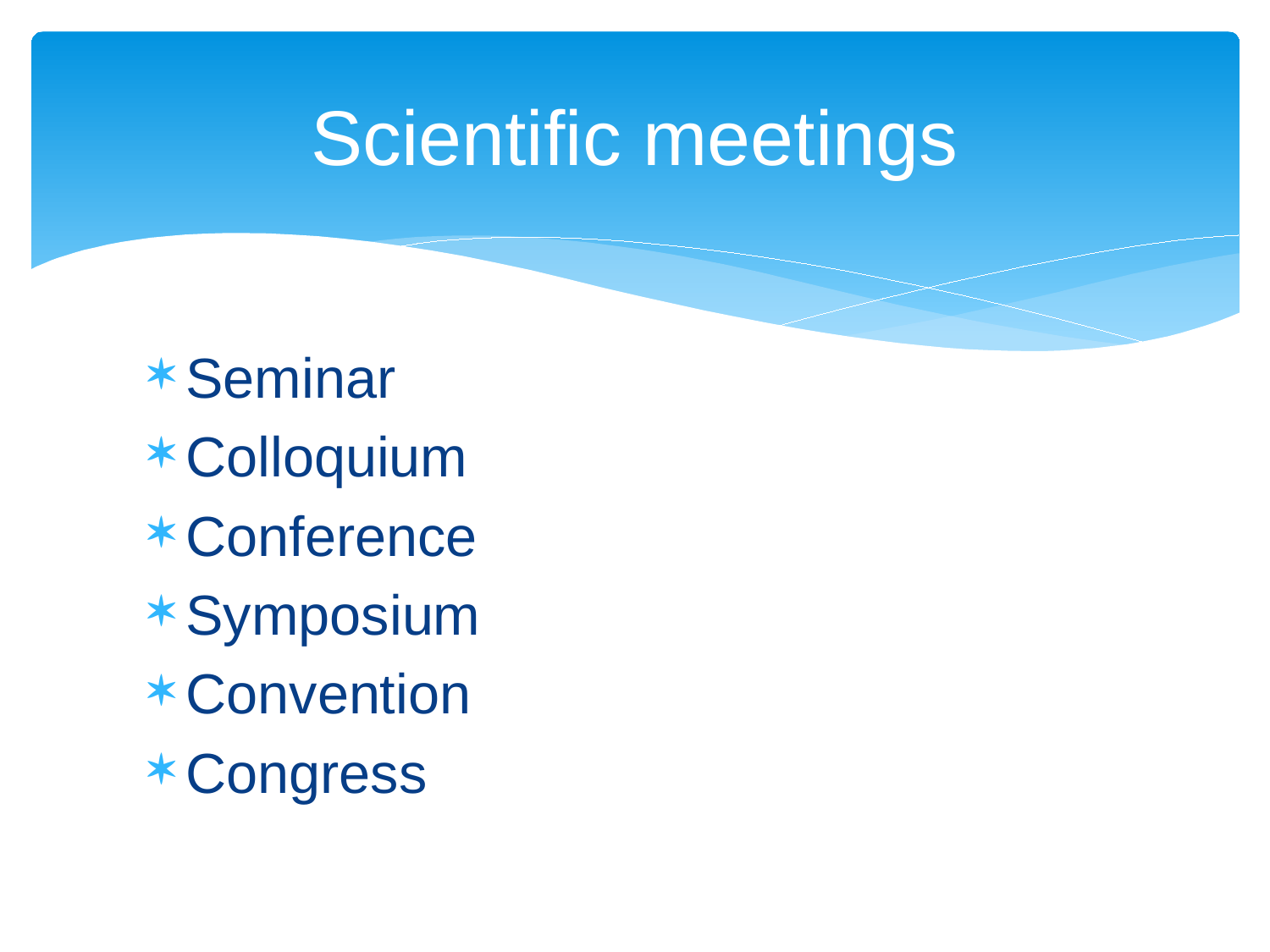

# Scientific meetings

Seminar
Colloquium
Conference
Symposium
Convention
Congress